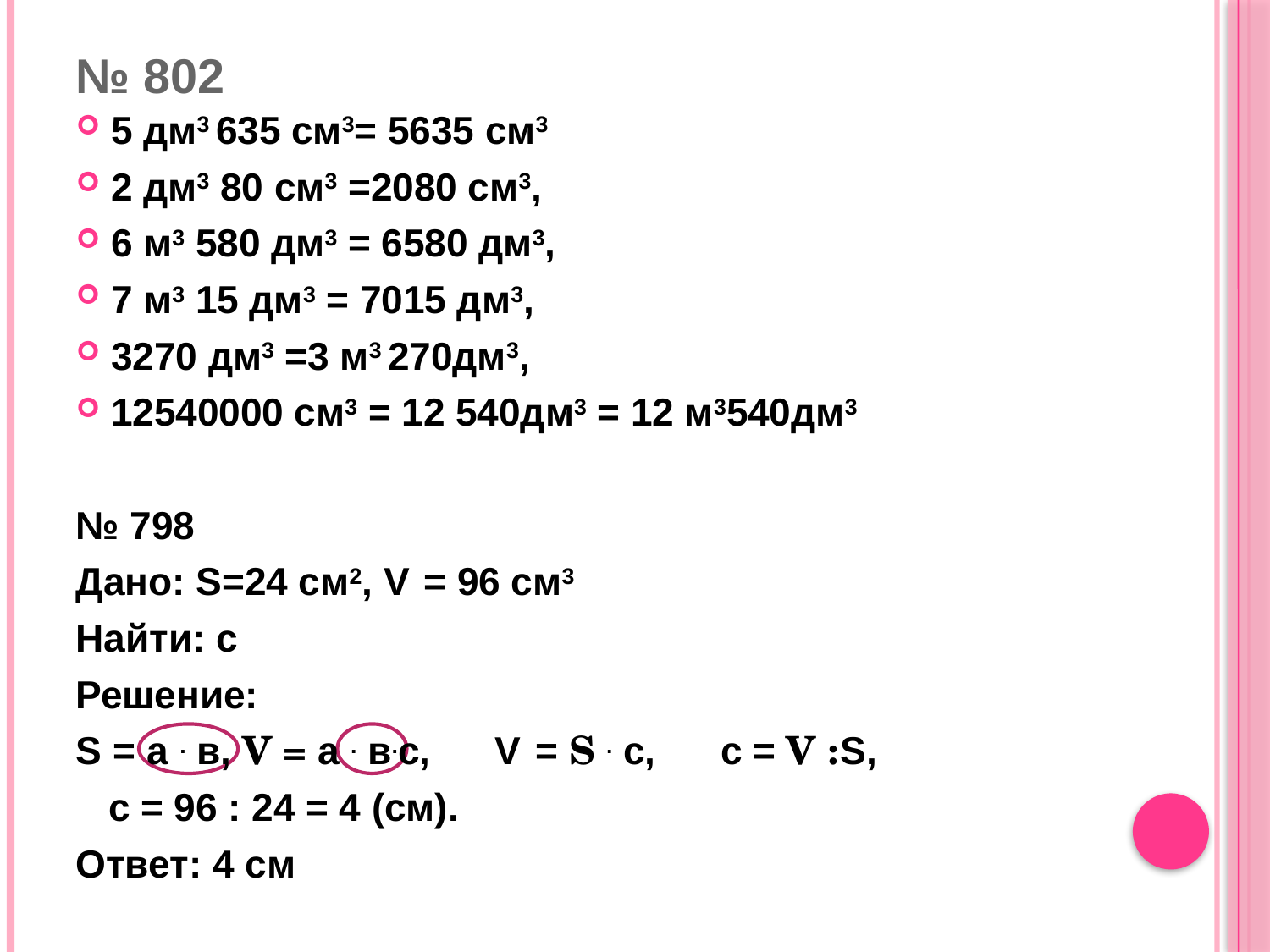

# № 802
5 дм3 635 см3= 5635 см3
2 дм3 80 см3 =2080 см3,
6 м3 580 дм3 = 6580 дм3,
7 м3 15 дм3 = 7015 дм3,
3270 дм3 =3 м3 270дм3,
12540000 см3 = 12 540дм3 = 12 м3540дм3

№ 798
Дано: S=24 см2, V = 96 см3
Найти: с
Решение:
S = а . в, V = а . в.с,      V = S . с,      с = V :S,
   с = 96 : 24 = 4 (см).
Ответ: 4 см